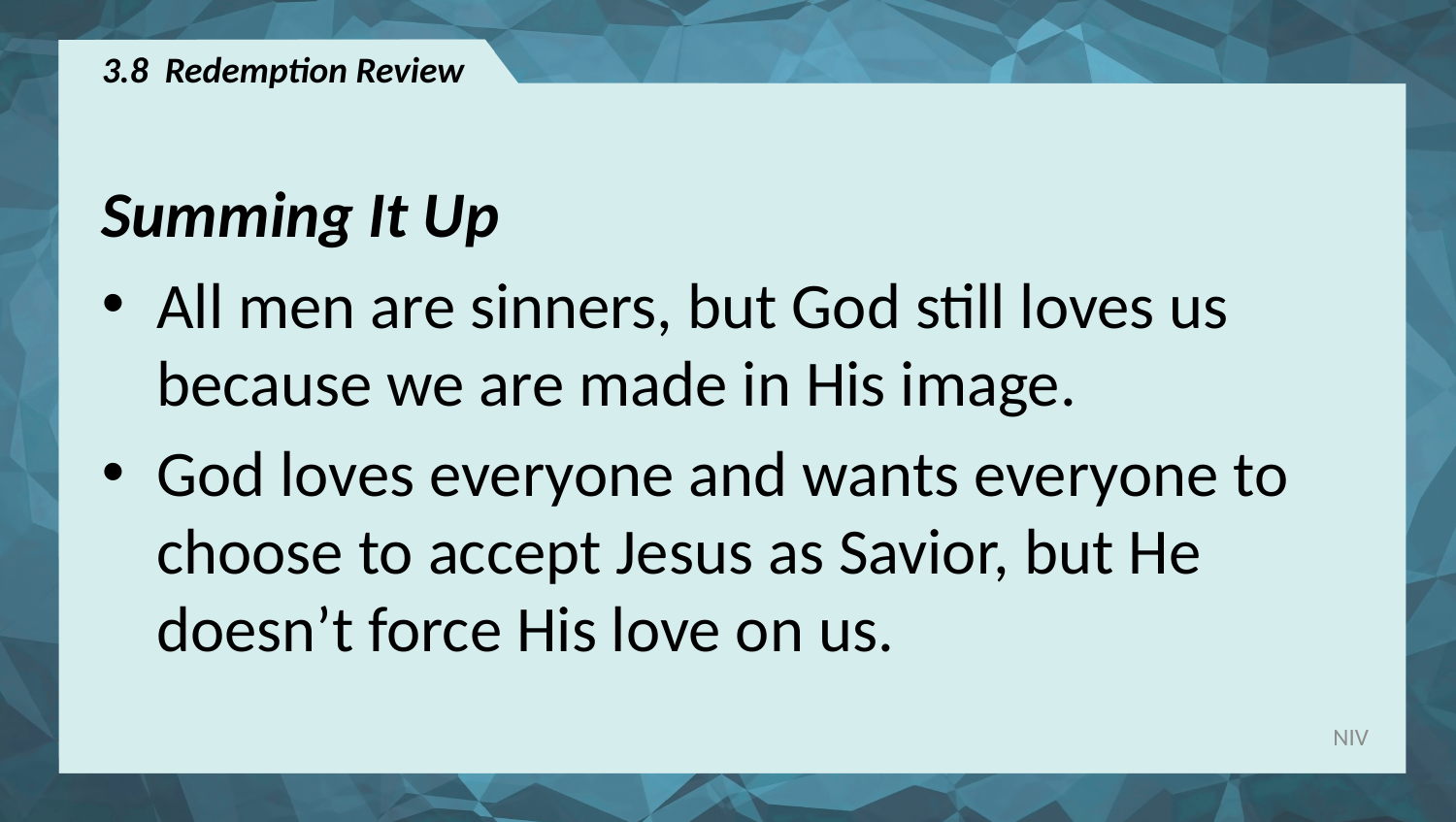

# 3.8  Redemption Review
Summing It Up
All men are sinners, but God still loves us because we are made in His image.
God loves everyone and wants everyone to choose to accept Jesus as Savior, but He doesn’t force His love on us.
NIV